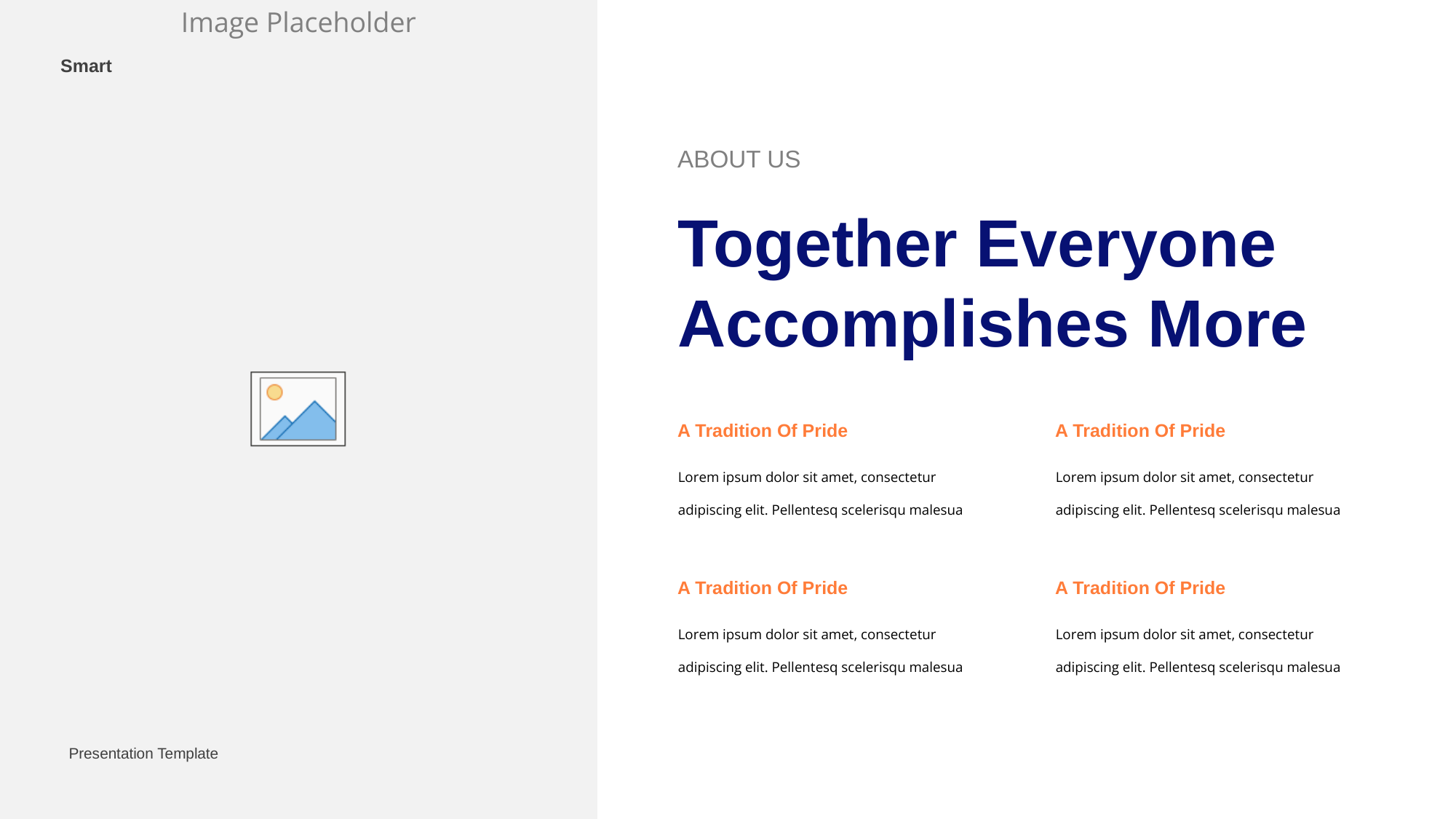

Smart
ABOUT US
Together Everyone Accomplishes More
A Tradition Of Pride
A Tradition Of Pride
Lorem ipsum dolor sit amet, consectetur adipiscing elit. Pellentesq scelerisqu malesua
Lorem ipsum dolor sit amet, consectetur adipiscing elit. Pellentesq scelerisqu malesua
A Tradition Of Pride
A Tradition Of Pride
Lorem ipsum dolor sit amet, consectetur adipiscing elit. Pellentesq scelerisqu malesua
Lorem ipsum dolor sit amet, consectetur adipiscing elit. Pellentesq scelerisqu malesua
Presentation Template